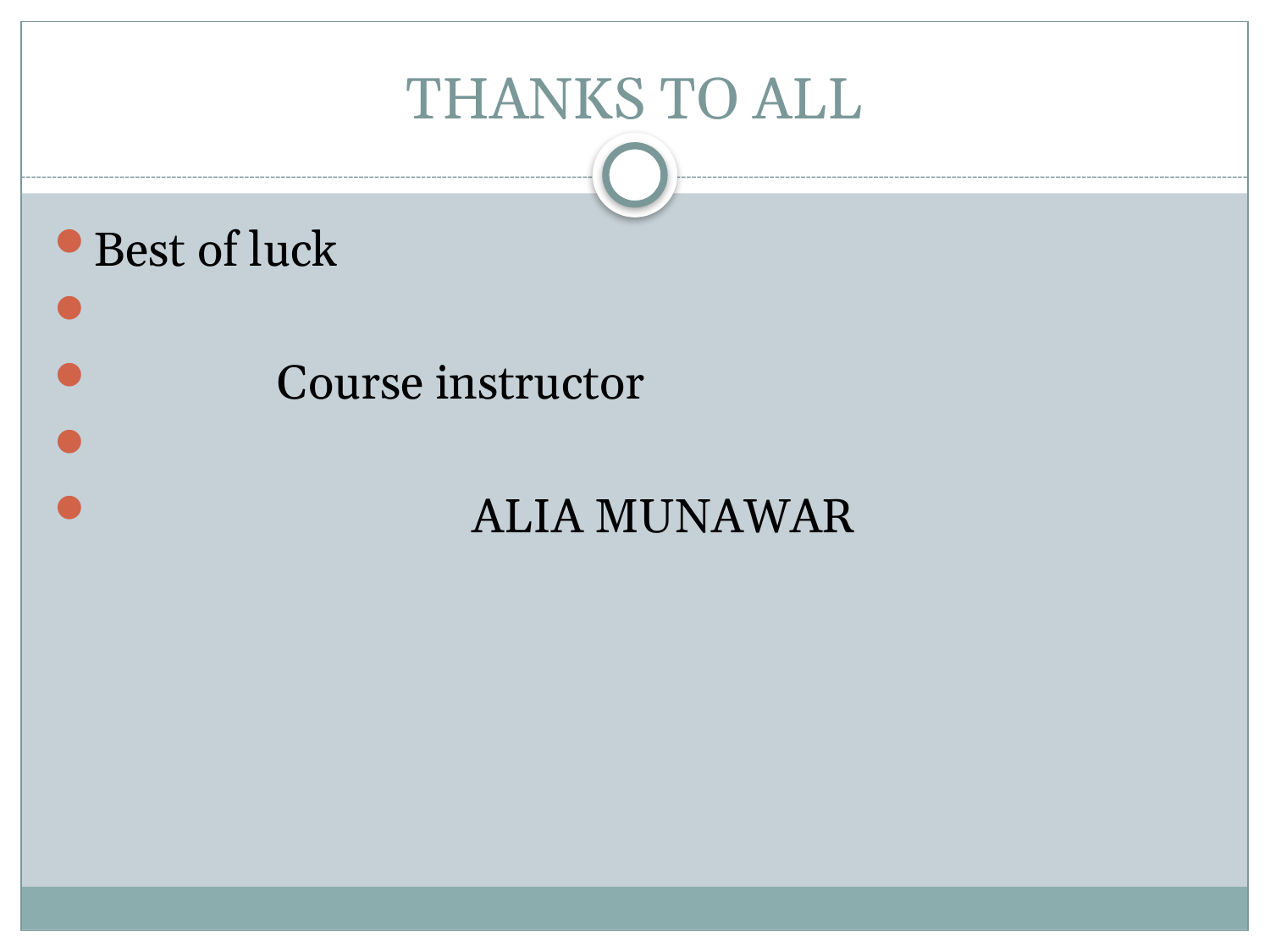

# THANKS TO ALL
Best of luck

                Course instructor

                                 ALIA MUNAWAR